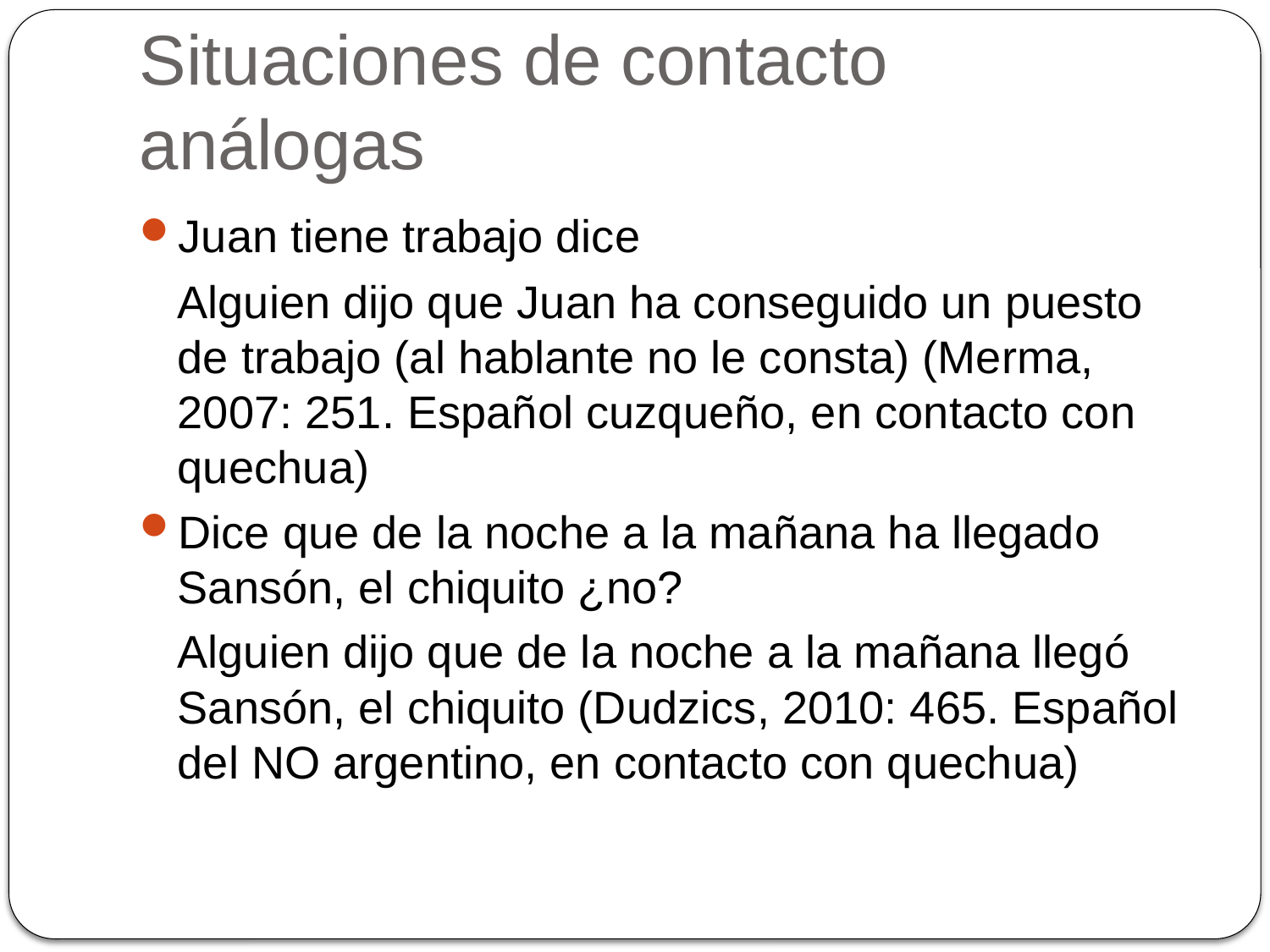

# Situaciones de contacto análogas
Juan tiene trabajo dice
	Alguien dijo que Juan ha conseguido un puesto de trabajo (al hablante no le consta) (Merma, 2007: 251. Español cuzqueño, en contacto con quechua)
Dice que de la noche a la mañana ha llegado Sansón, el chiquito ¿no?
	Alguien dijo que de la noche a la mañana llegó Sansón, el chiquito (Dudzics, 2010: 465. Español del NO argentino, en contacto con quechua)